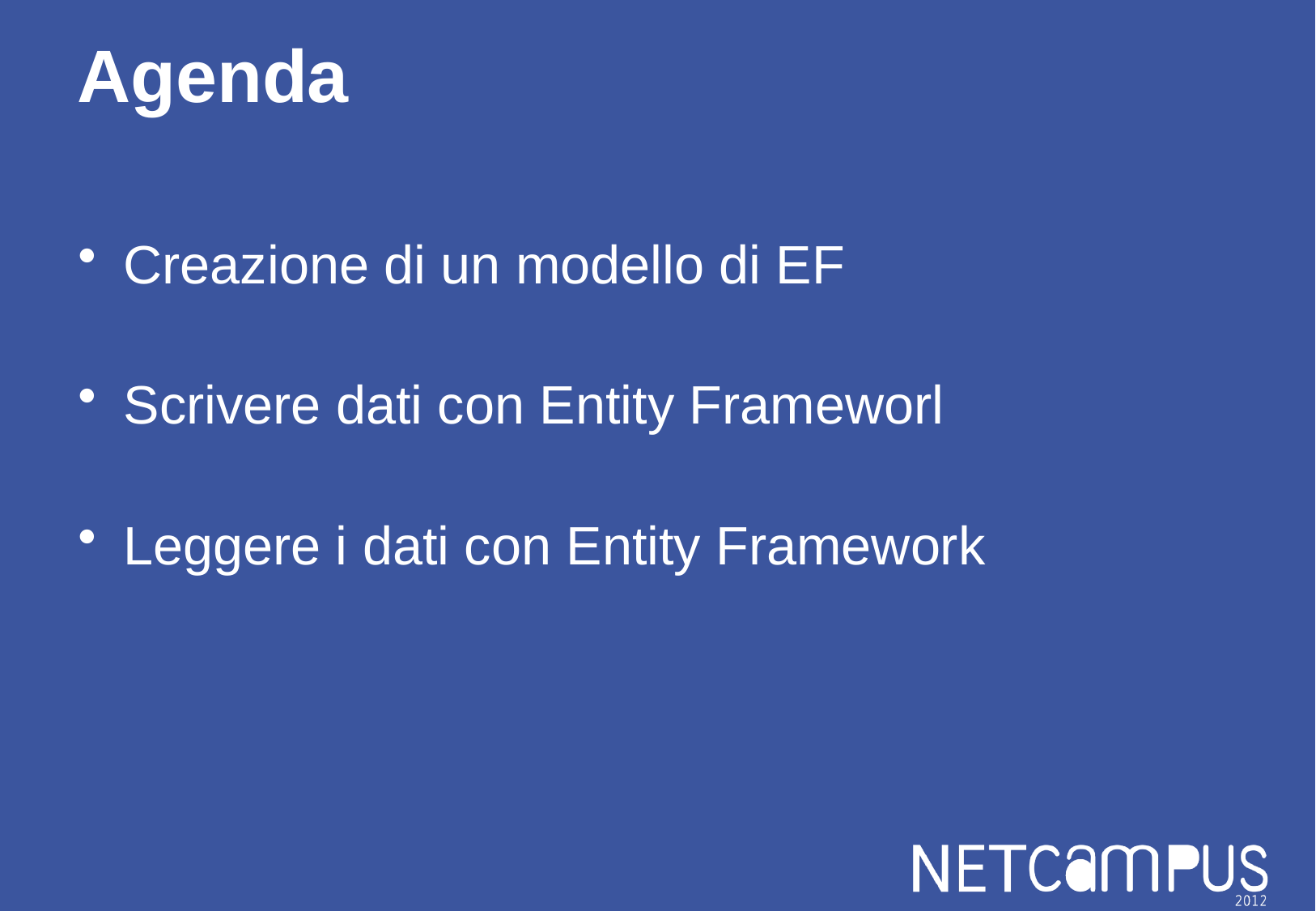

# Agenda
Creazione di un modello di EF
Scrivere dati con Entity Frameworl
Leggere i dati con Entity Framework